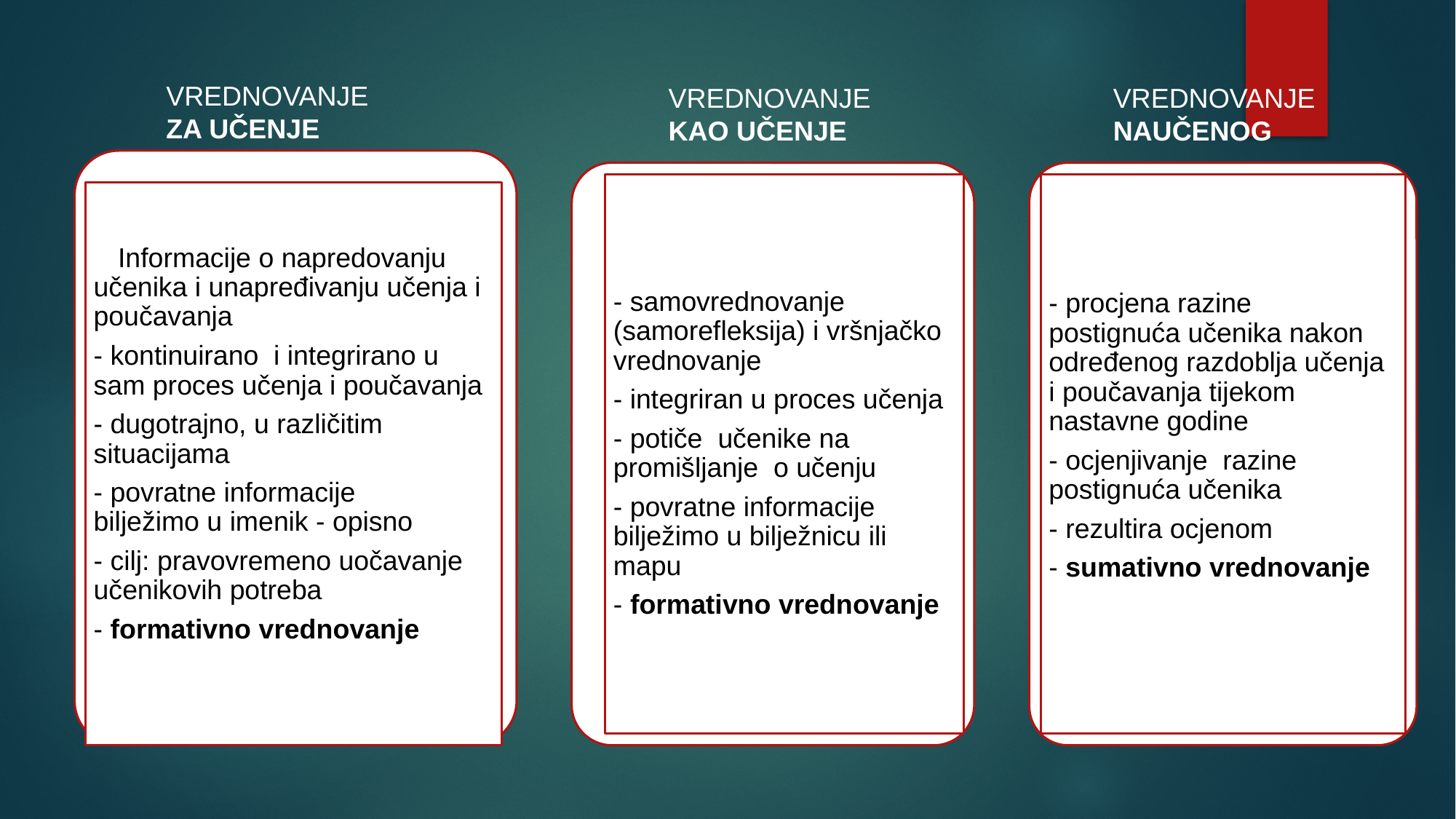

VREDNOVANJE
ZA UČENJE
VREDNOVANJE
KAO UČENJE
VREDNOVANJE
NAUČENOG

-  Informacije o napredovanju učenika i unapređivanju učenja i poučavanja
- kontinuirano  i integrirano u sam proces učenja i poučavanja
- dugotrajno, u različitim situacijama
- povratne informacije     bilježimo u imenik - opisno
- cilj: pravovremeno uočavanje učenikovih potreba
- formativno vrednovanje

- samovrednovanje (samorefleksija) i vršnjačko vrednovanje
- integriran u proces učenja
- potiče  učenike na promišljanje  o učenju
- povratne informacije bilježimo u bilježnicu ili mapu
- formativno vrednovanje

- procjena razine  postignuća učenika nakon određenog razdoblja učenja i poučavanja tijekom nastavne godine
- ocjenjivanje  razine postignuća učenika
- rezultira ocjenom
- sumativno vrednovanje